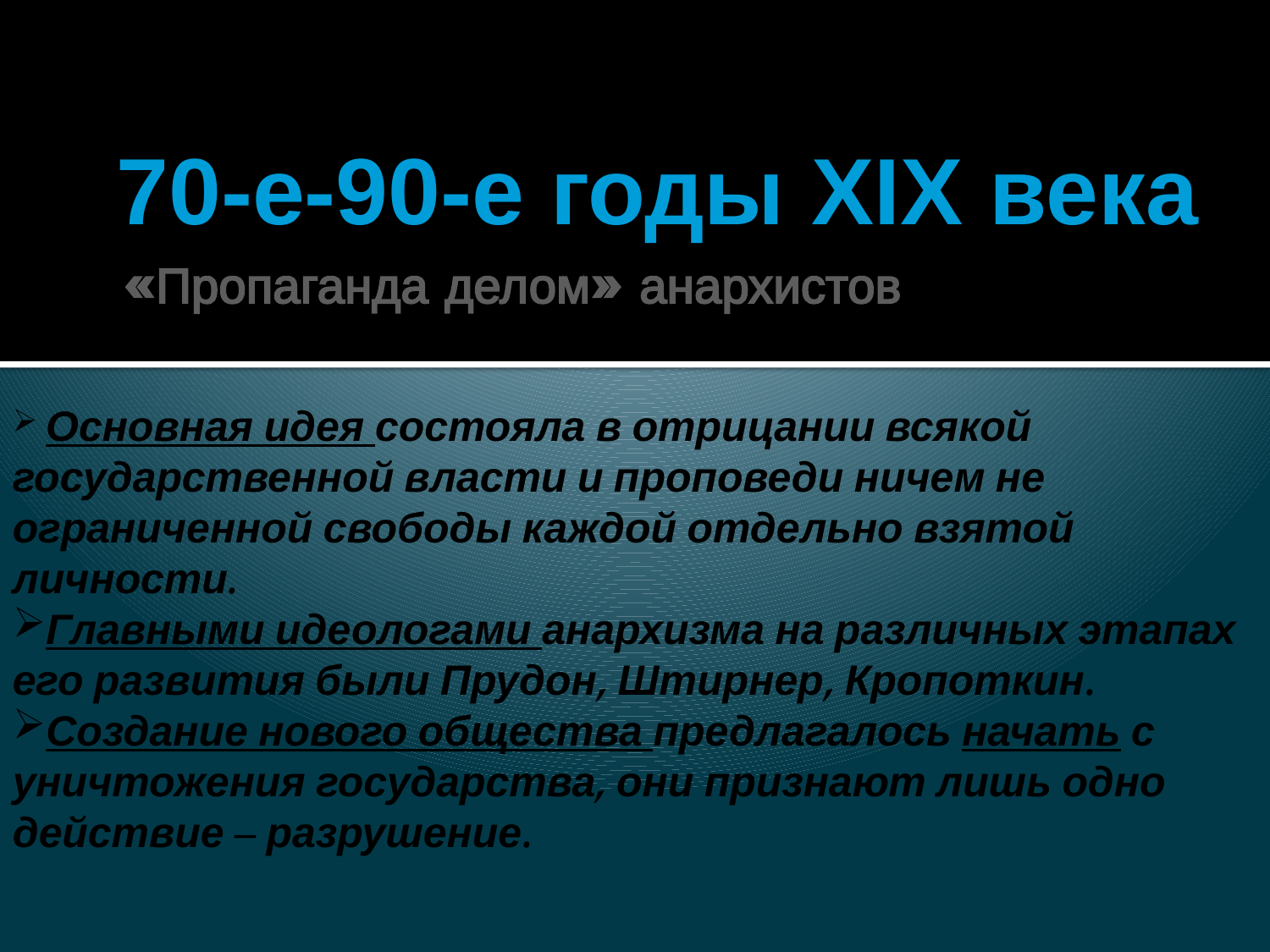

# 70-е-90-е годы XIX века
«Пропаганда делом» анархистов
 Основная идея состояла в отрицании всякой государственной власти и проповеди ничем не ограниченной свободы каждой отдельно взятой личности.
Главными идеологами анархизма на различных этапах его развития были Прудон, Штирнер, Кропоткин.
Создание нового общества предлагалось начать с уничтожения государства, они признают лишь одно действие – разрушение.